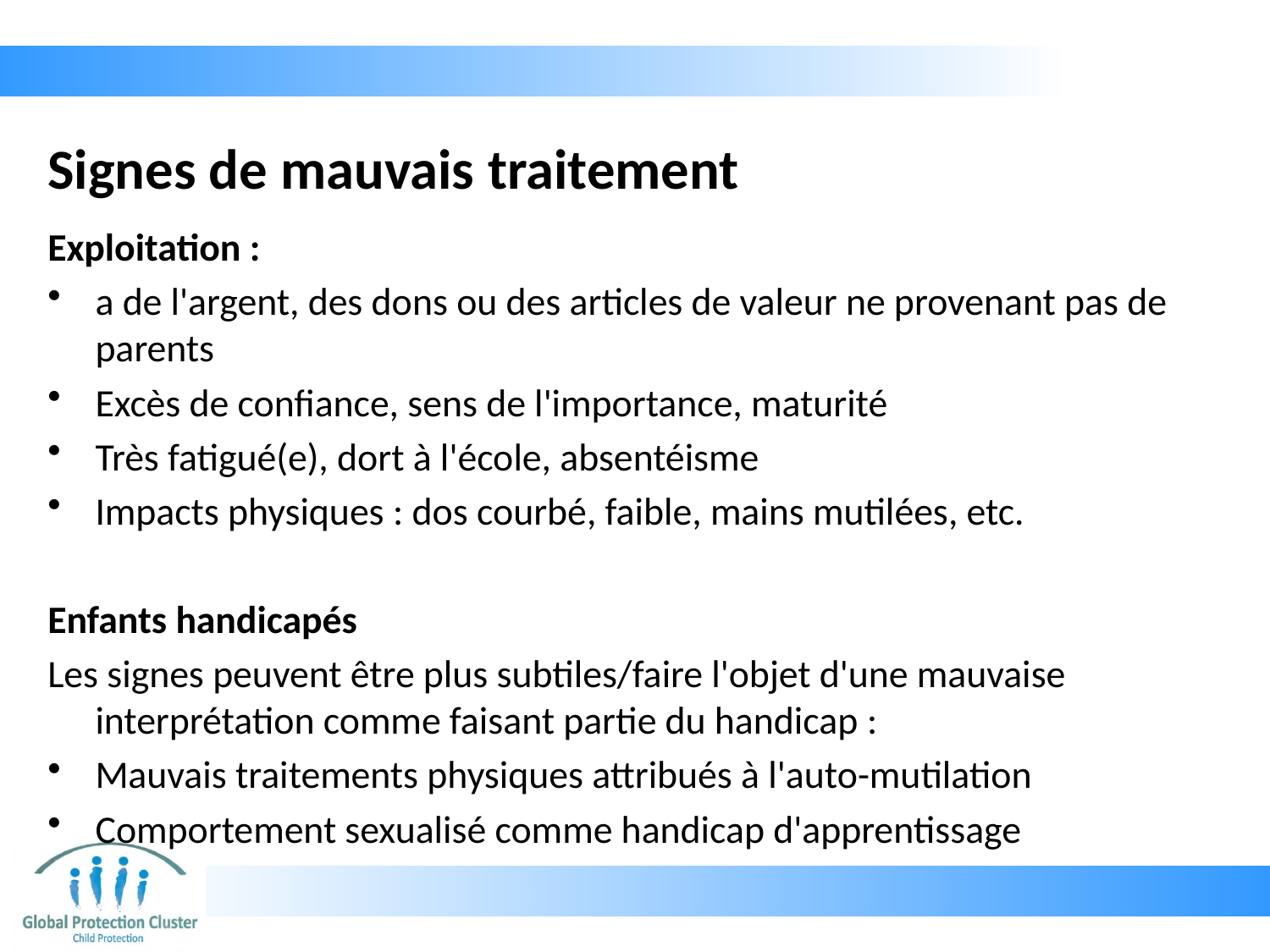

# Signes de mauvais traitement
Exploitation :
a de l'argent, des dons ou des articles de valeur ne provenant pas de parents
Excès de confiance, sens de l'importance, maturité
Très fatigué(e), dort à l'école, absentéisme
Impacts physiques : dos courbé, faible, mains mutilées, etc.

Enfants handicapés
Les signes peuvent être plus subtiles/faire l'objet d'une mauvaise interprétation comme faisant partie du handicap :
Mauvais traitements physiques attribués à l'auto-mutilation
Comportement sexualisé comme handicap d'apprentissage